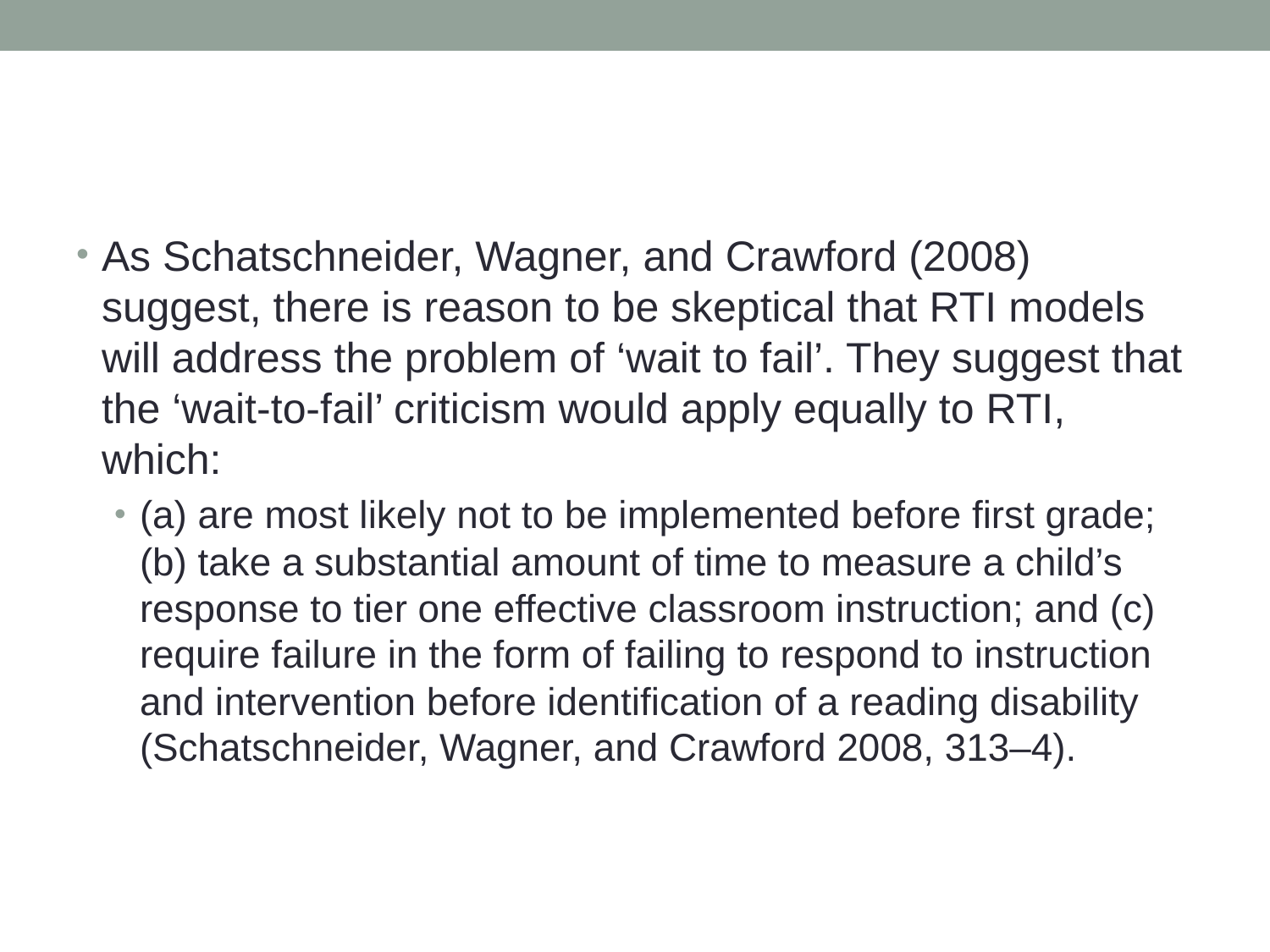

#
As Schatschneider, Wagner, and Crawford (2008) suggest, there is reason to be skeptical that RTI models will address the problem of ‘wait to fail’. They suggest that the ‘wait-to-fail’ criticism would apply equally to RTI, which:
(a) are most likely not to be implemented before first grade; (b) take a substantial amount of time to measure a child’s response to tier one effective classroom instruction; and (c) require failure in the form of failing to respond to instruction and intervention before identification of a reading disability (Schatschneider, Wagner, and Crawford 2008, 313–4).